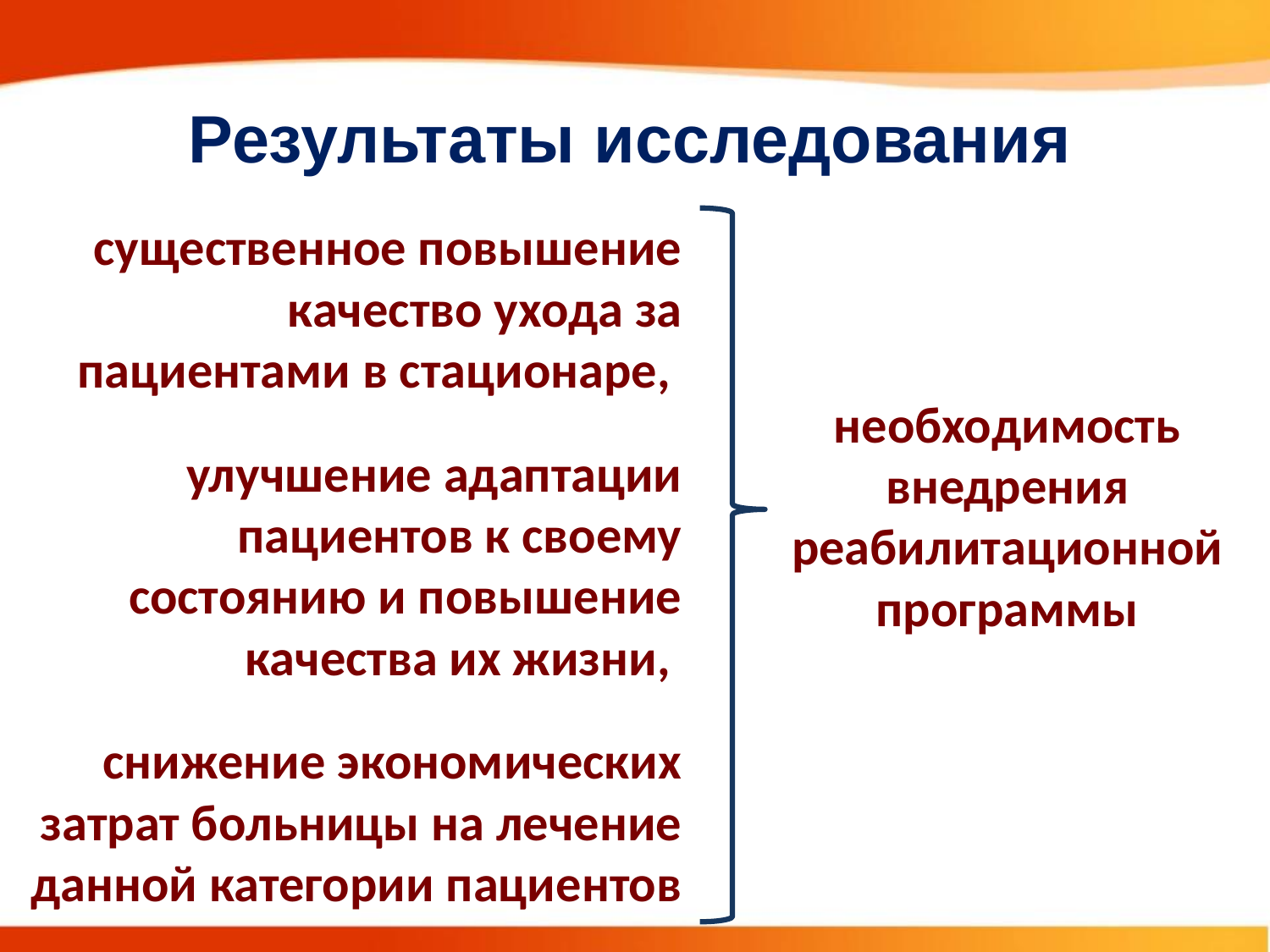

Результаты исследования
существенное повышение качество ухода за пациентами в стационаре,
улучшение адаптации пациентов к своему состоянию и повышение качества их жизни,
снижение экономических затрат больницы на лечение данной категории пациентов

необходимость внедрения реабилитационной программы